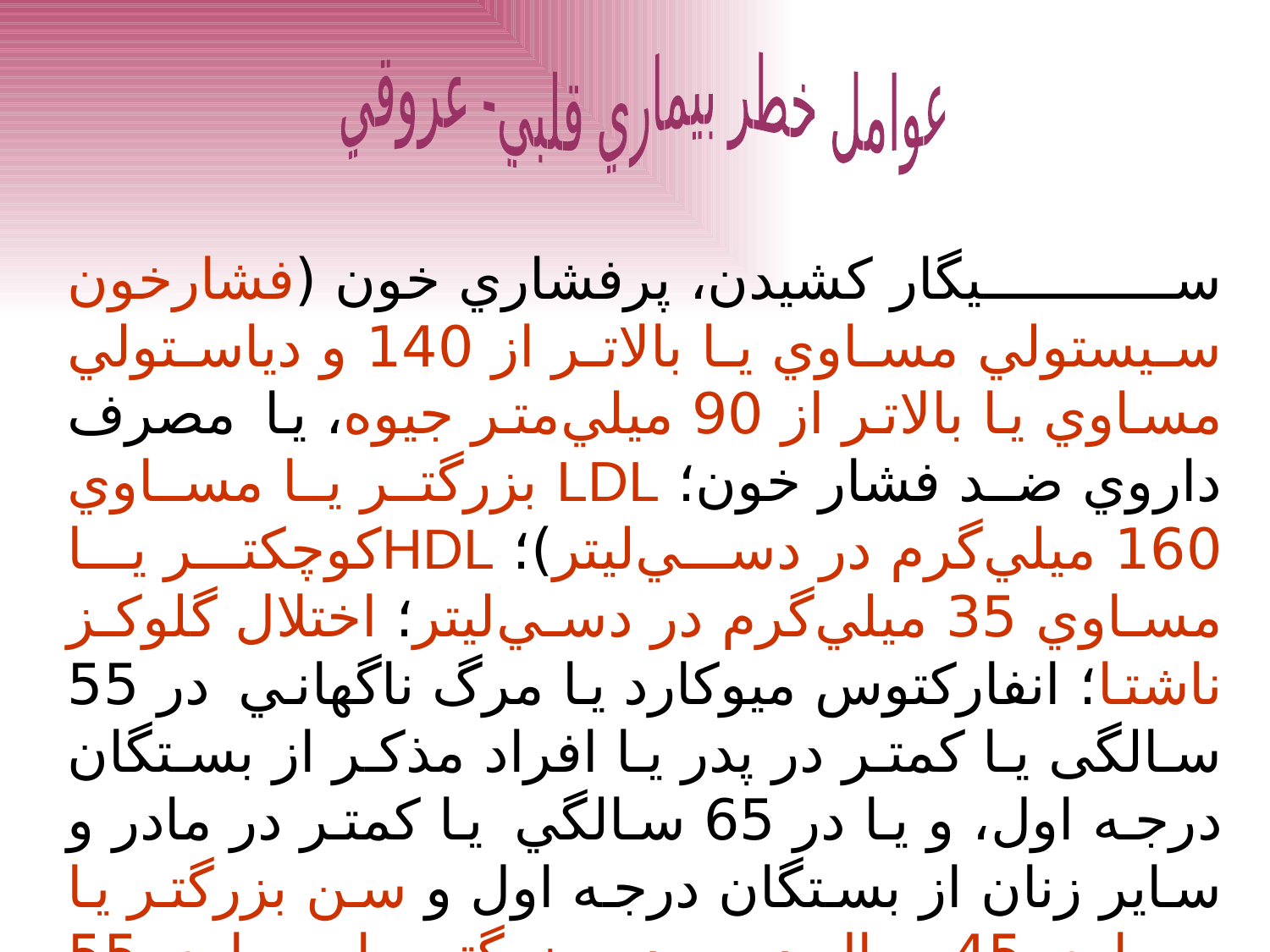

عوامل خطر بيماري قلبي- عروقي
سيگار كشيدن، پرفشاري خون (فشارخون سيستولي مساوي يا بالاتر از 140 و دياستولي مساوي يا بالاتر از 90 ميلي‌متر جيوه، يا مصرف داروي ضد فشار خون؛ LDL بزرگتر يا مساوي 160 ميلي‌گرم در دسي‌ليتر)؛ HDLكوچكتر يا مساوي 35 ميلي‌گرم در دسي‌ليتر؛ اختلال گلوكز ناشتا؛ انفاركتوس ميوكارد يا مرگ ناگهاني در 55 سالگی يا كمتر در پدر يا افراد مذكر از بستگان درجه اول، و يا در 65 سالگي يا كمتر در مادر و ساير زنان از بستگان درجه اول و سن بزرگتر يا مساوي 45 سال در مرد و بزرگتر يا مساوي 55 سال در زن يا زن يائسه.